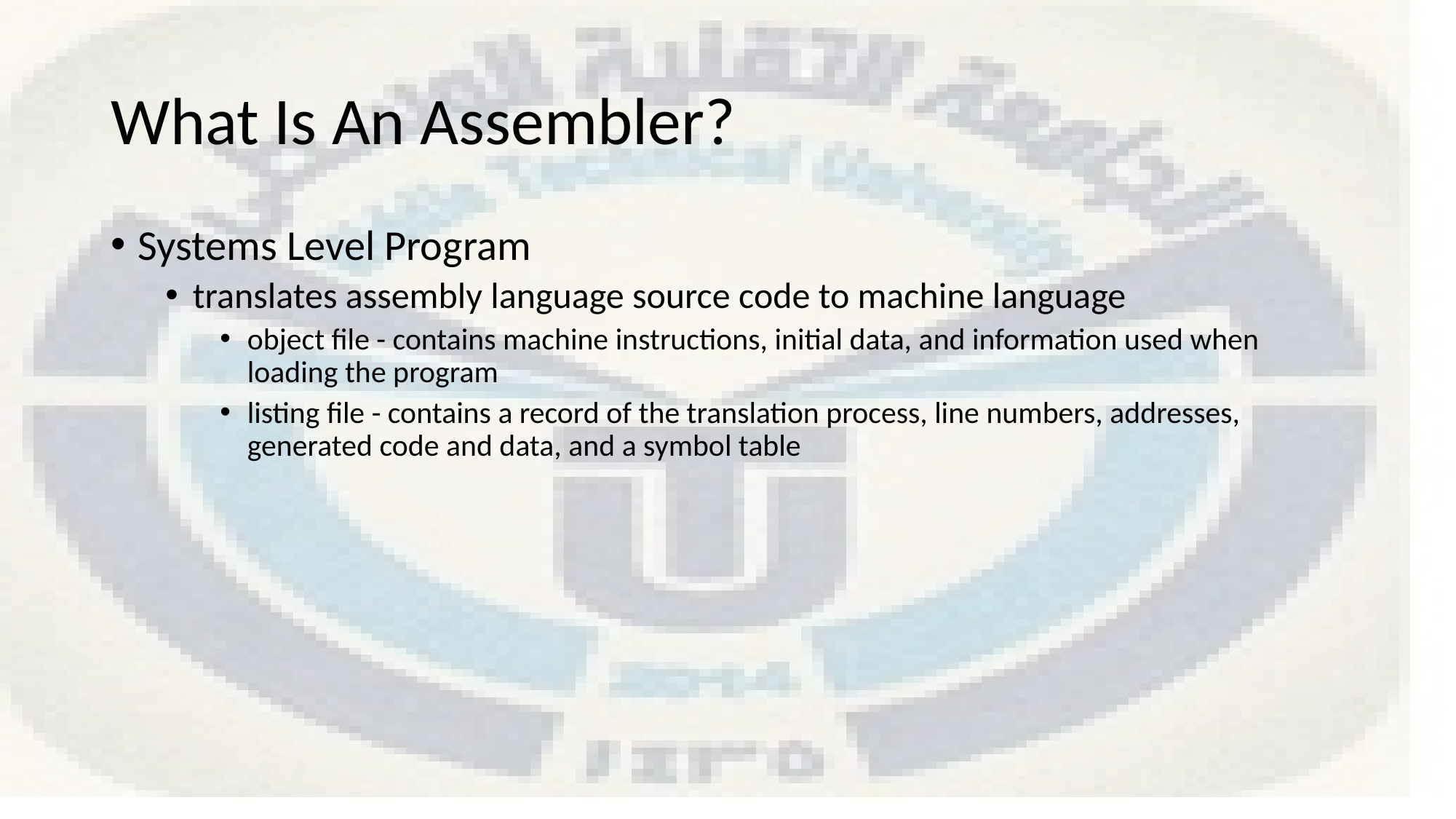

# What Is An Assembler?
Systems Level Program
translates assembly language source code to machine language
object file - contains machine instructions, initial data, and information used when loading the program
listing file - contains a record of the translation process, line numbers, addresses, generated code and data, and a symbol table